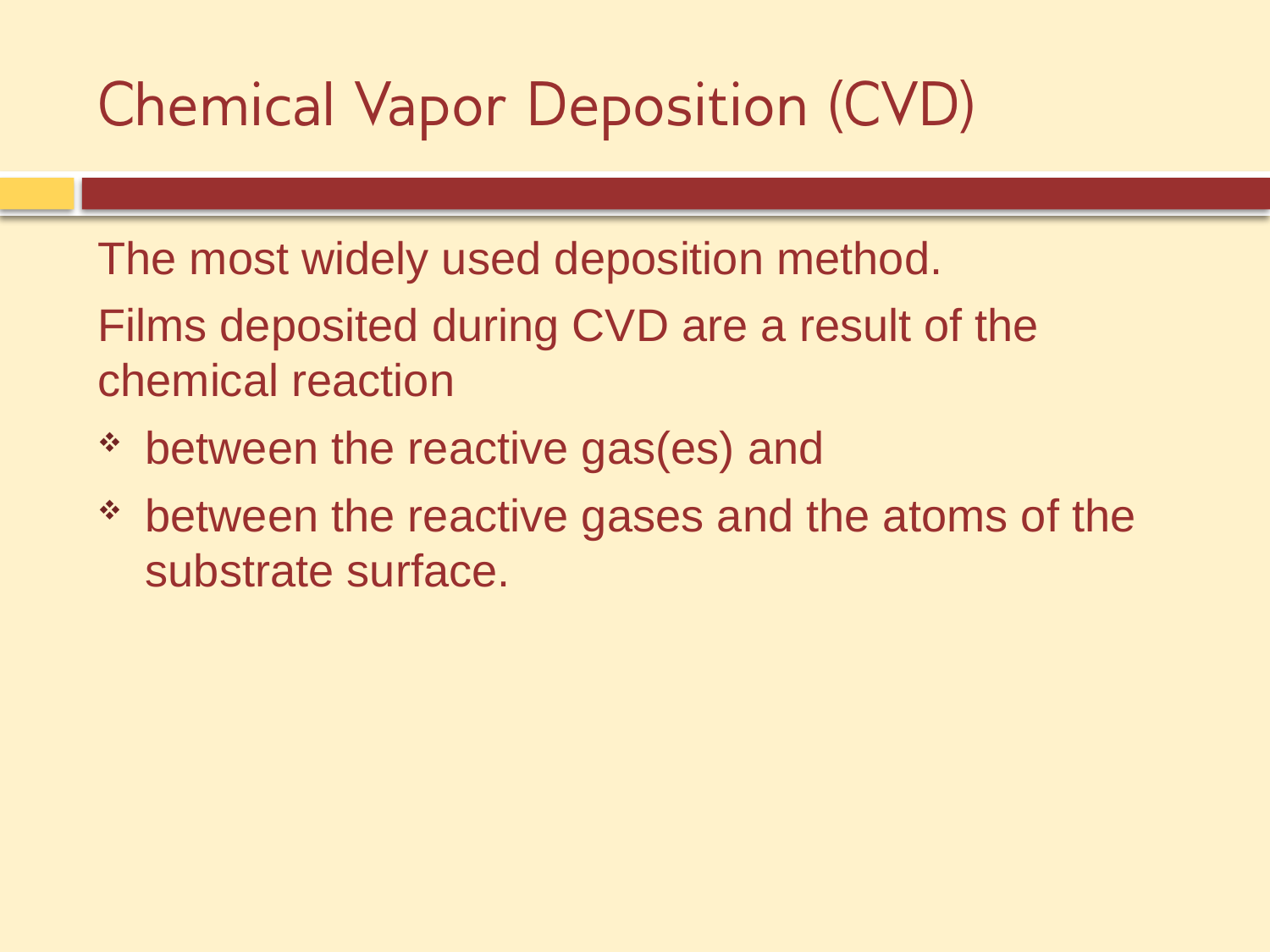

# Chemical Vapor Deposition (CVD)
The most widely used deposition method.
Films deposited during CVD are a result of the chemical reaction
between the reactive gas(es) and
between the reactive gases and the atoms of the substrate surface.